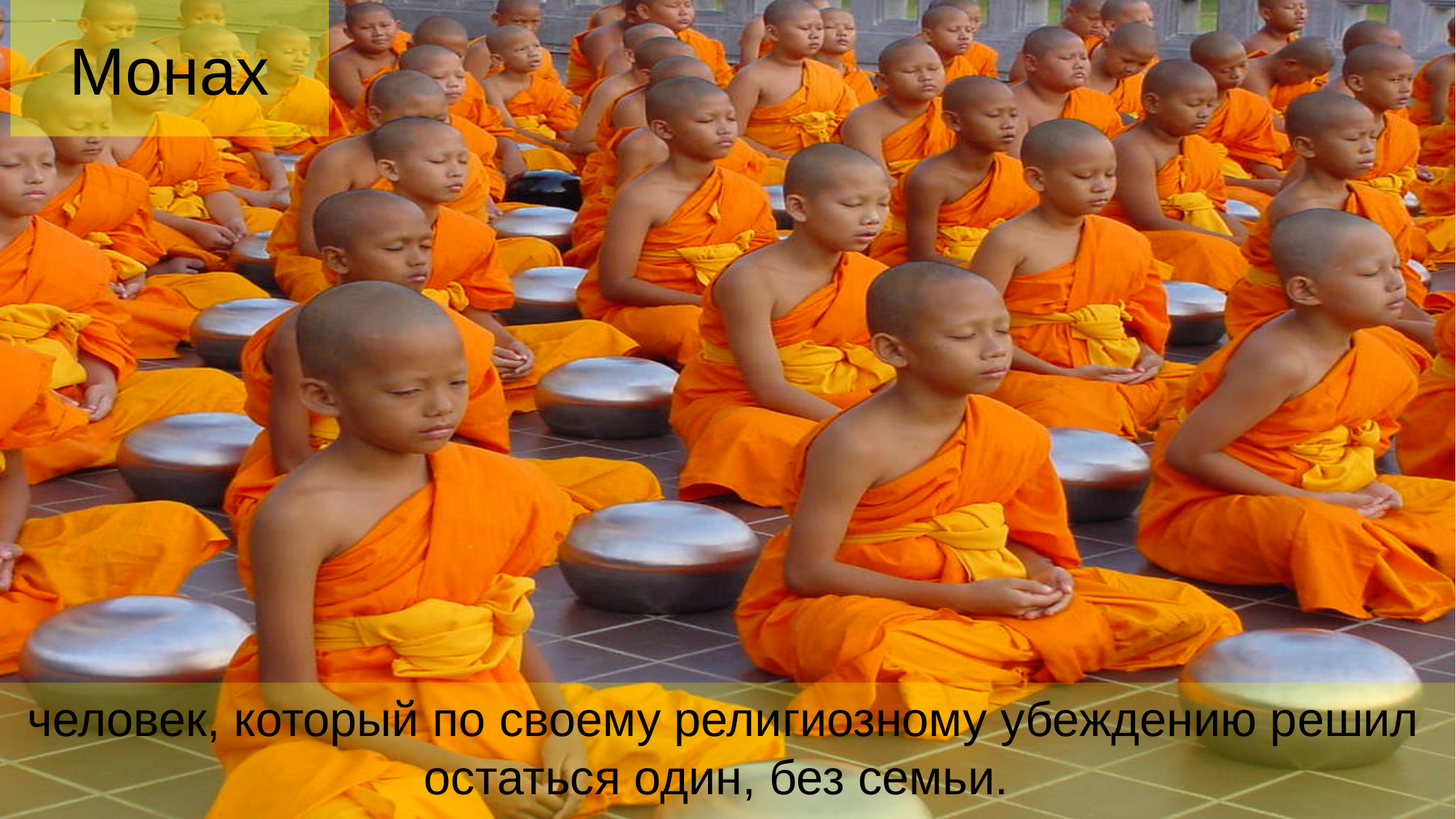

# Монах
человек, который по своему религиозному убеждению решил остаться один, без семьи.